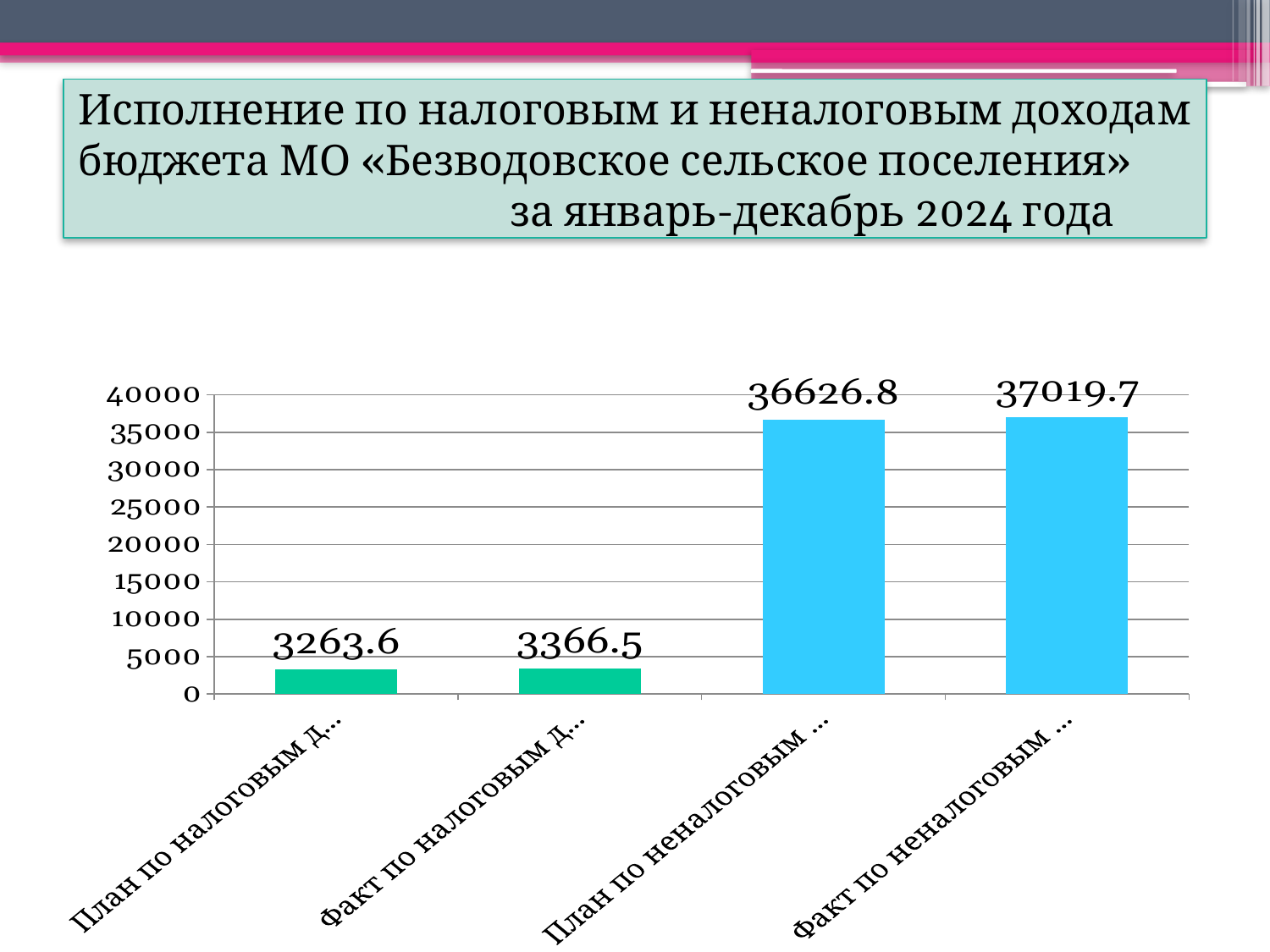

# Исполнение по налоговым и неналоговым доходам бюджета МО «Безводовское сельское поселения»                                          за январь-декабрь 2024 года

### Chart

| Category | Столбец1 |
|---|---|
| План по налоговым доходам за январь-декабрь 2024г. | 3263.6 |
| Факт по налоговым доходам за январь-декабрь 2024г. | 3366.5 |
| План по неналоговым доходам за январь- декабрь 2024г. | 36626.8 |
| Факт по неналоговым доходам за январь - декабрь 2024г. | 37019.7 |